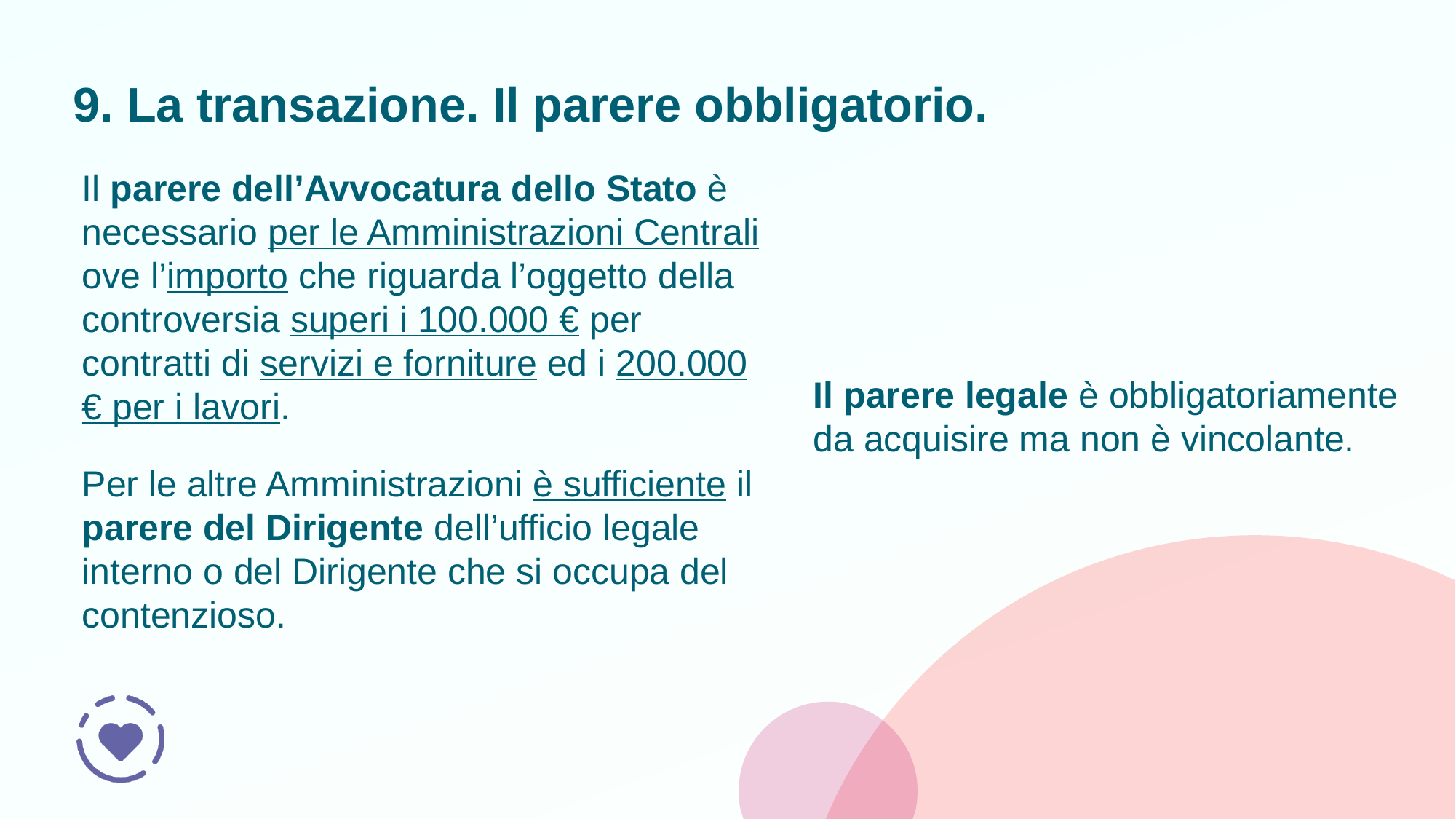

# 9. La transazione. Il parere obbligatorio.
Il parere dell’Avvocatura dello Stato è necessario per le Amministrazioni Centrali ove l’importo che riguarda l’oggetto della controversia superi i 100.000 € per contratti di servizi e forniture ed i 200.000 € per i lavori.
Per le altre Amministrazioni è sufficiente il parere del Dirigente dell’ufficio legale interno o del Dirigente che si occupa del contenzioso.
Il parere legale è obbligatoriamente da acquisire ma non è vincolante.